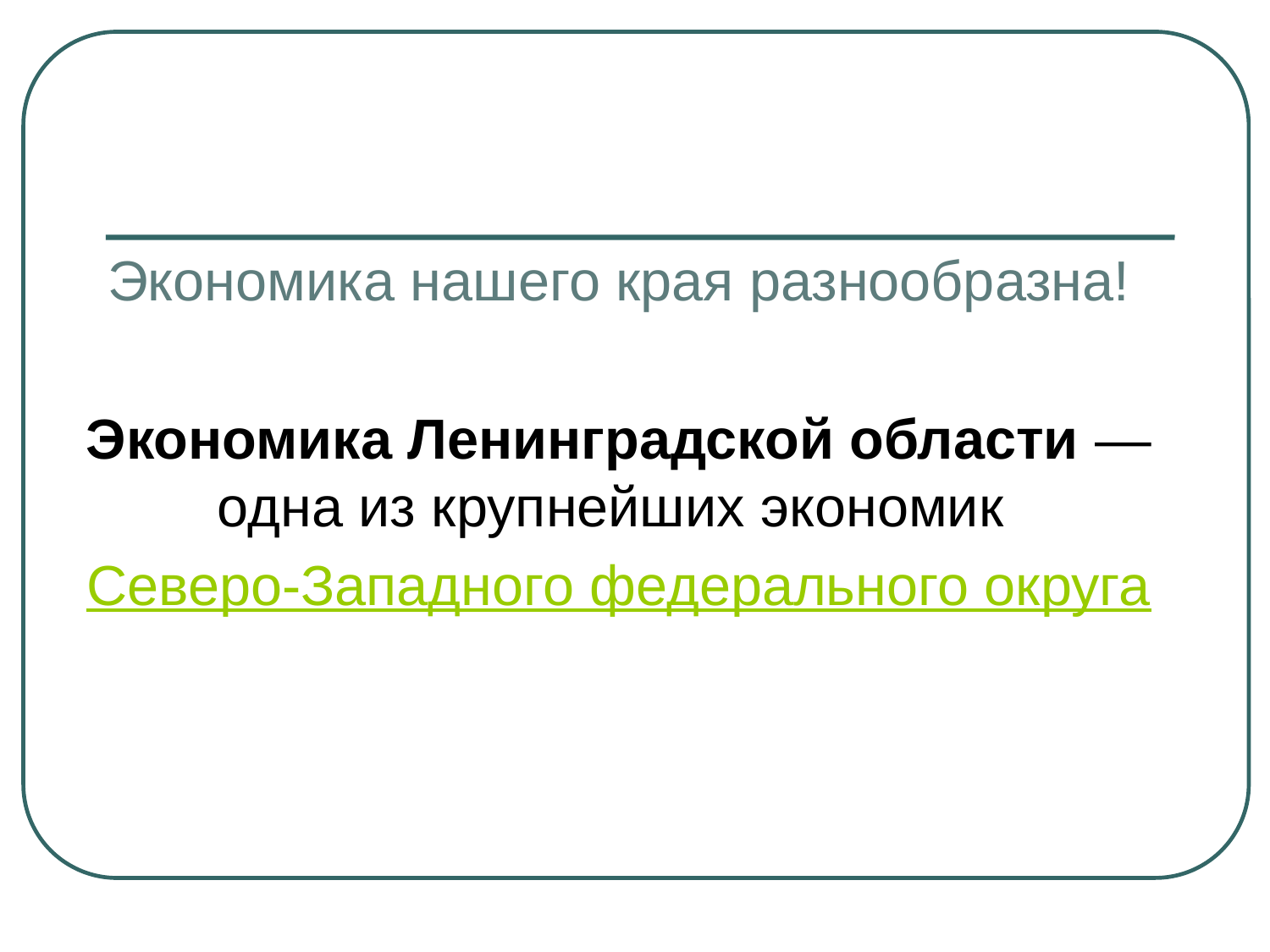

Экономика нашего края разнообразна!

Экономика Ленинградской области — одна из крупнейших экономик
Северо-Западного федерального округа